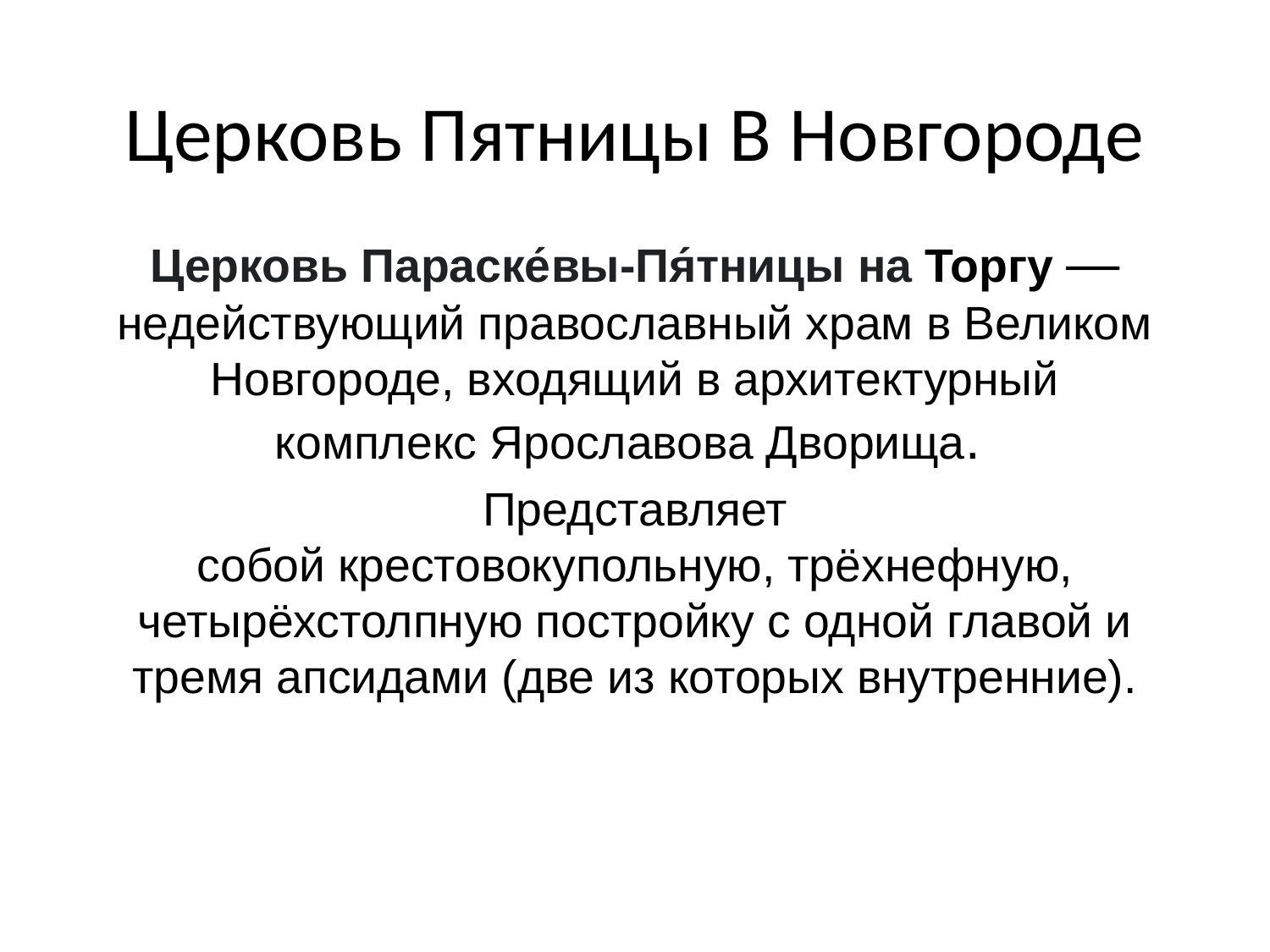

# Церковь Пятницы В Новгороде
Церковь Параске́вы-Пя́тницы на Торгу — недействующий православный храм в Великом Новгороде, входящий в архитектурный комплекс Ярославова Дворища.
Представляет собой крестовокупольную, трёхнефную, четырёхстолпную постройку с одной главой и тремя апсидами (две из которых внутренние).